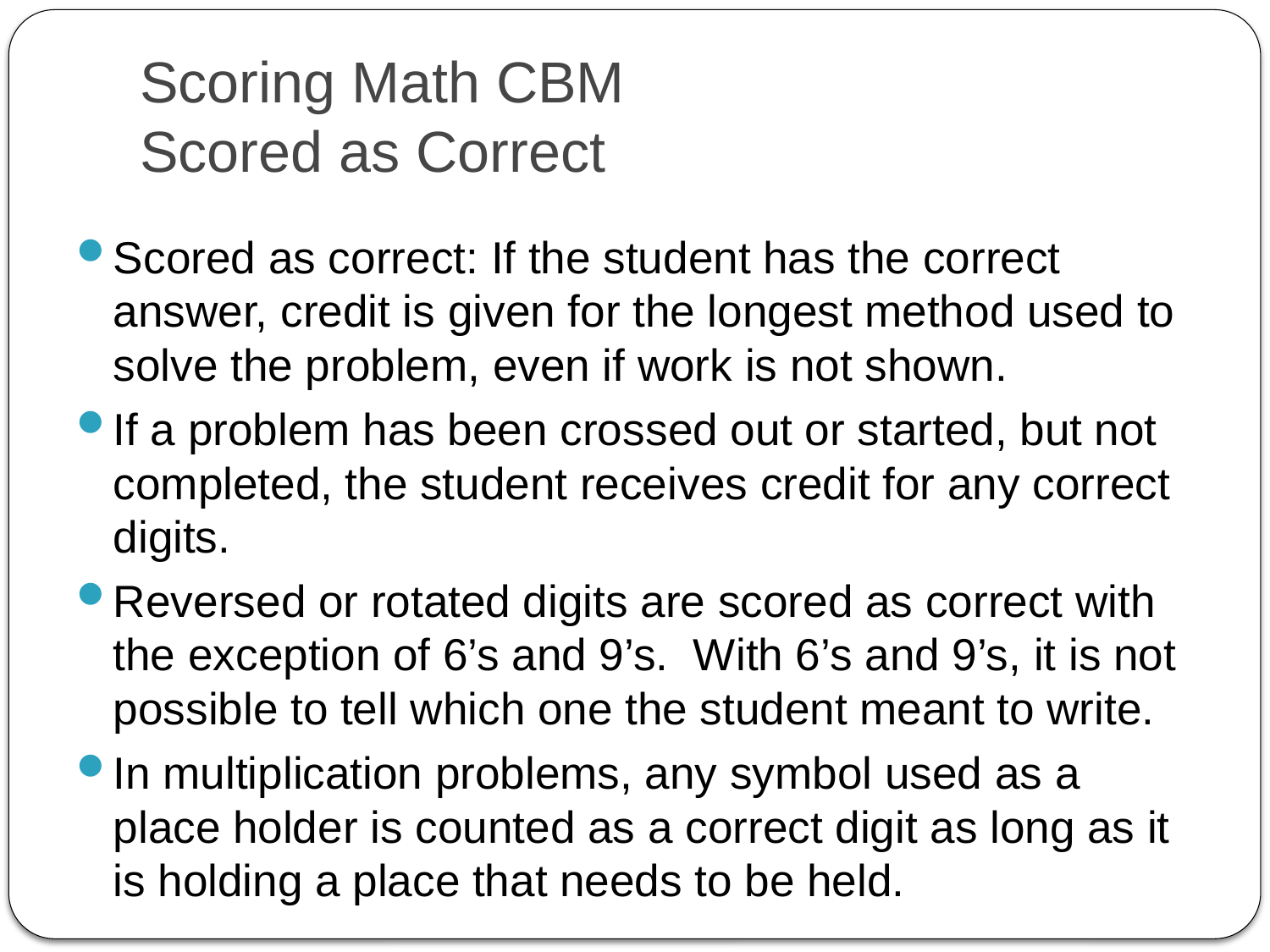

# Scoring Math CBM Scored as Correct
Scored as correct: If the student has the correct answer, credit is given for the longest method used to solve the problem, even if work is not shown.
If a problem has been crossed out or started, but not completed, the student receives credit for any correct digits.
Reversed or rotated digits are scored as correct with the exception of 6’s and 9’s.  With 6’s and 9’s, it is not possible to tell which one the student meant to write.
In multiplication problems, any symbol used as a place holder is counted as a correct digit as long as it is holding a place that needs to be held.